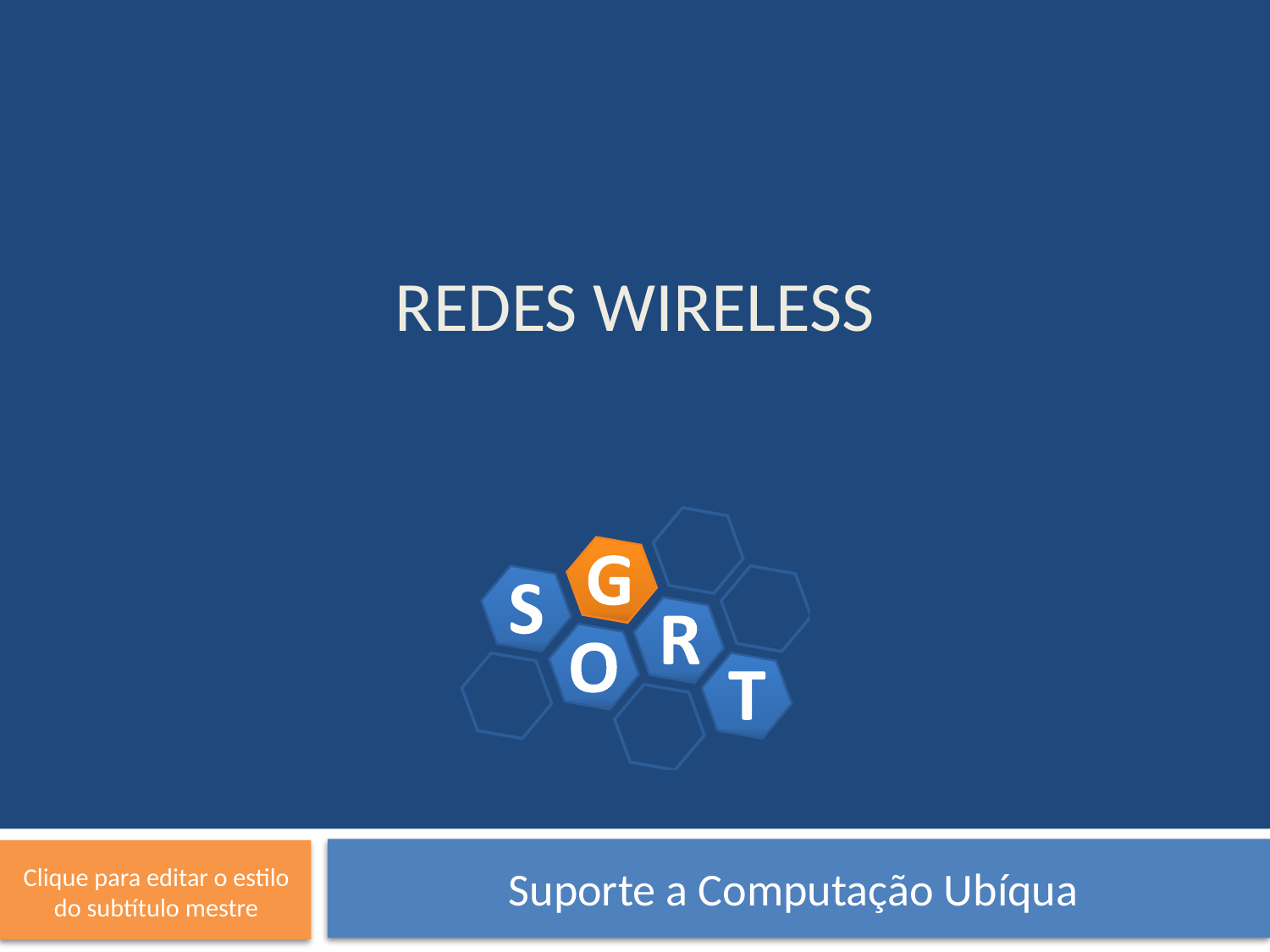

# Redes Wireless
Suporte a Computação Ubíqua